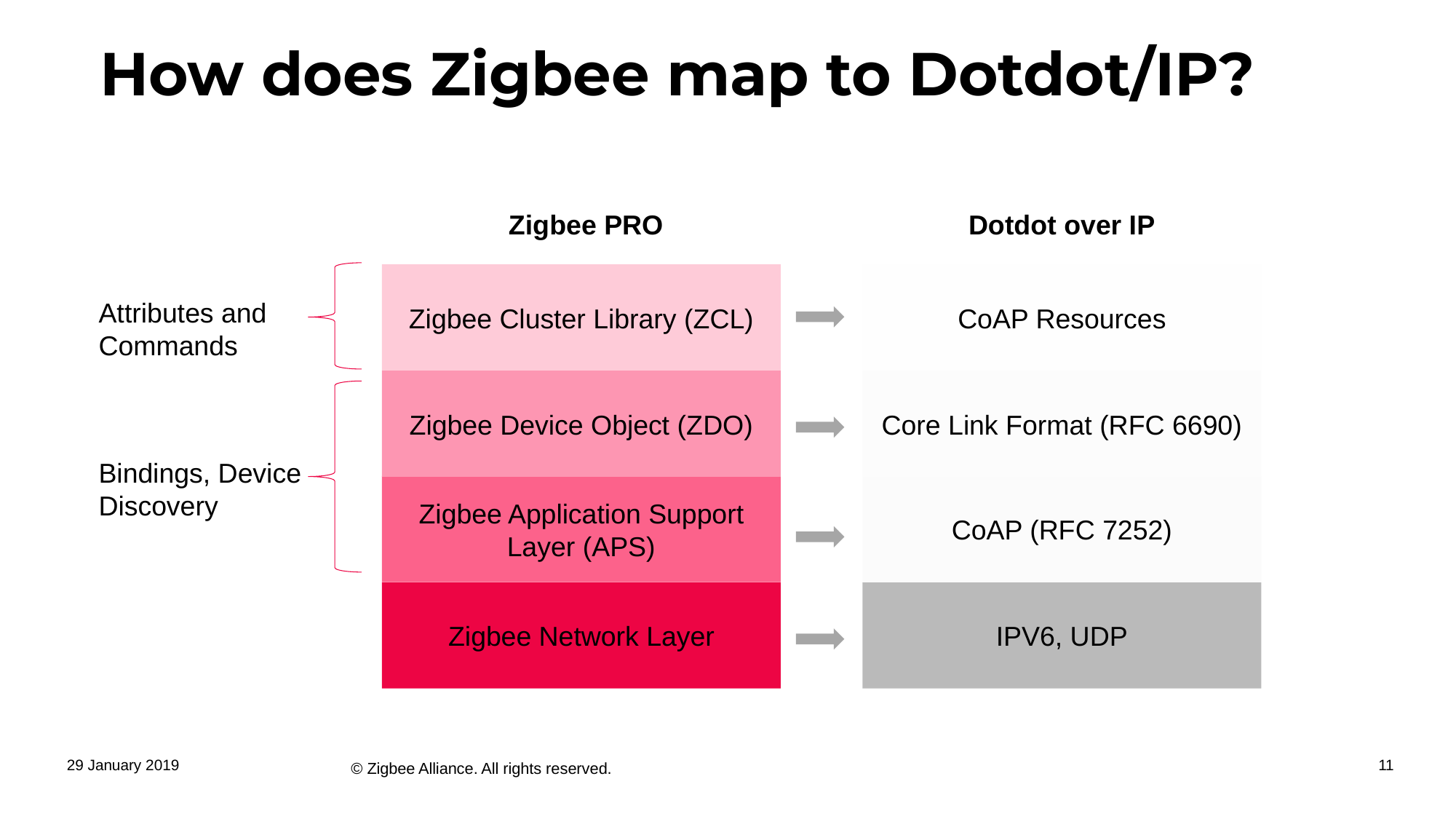

# How does Zigbee map to Dotdot/IP?
Zigbee PRO
Dotdot over IP

Zigbee Cluster Library (ZCL)
CoAP Resources
Attributes and
Commands
Zigbee Device Object (ZDO)
Core Link Format (RFC 6690)

Bindings, Device Discovery
Zigbee Application Support Layer (APS)
CoAP (RFC 7252)
Zigbee Network Layer
IPV6, UDP